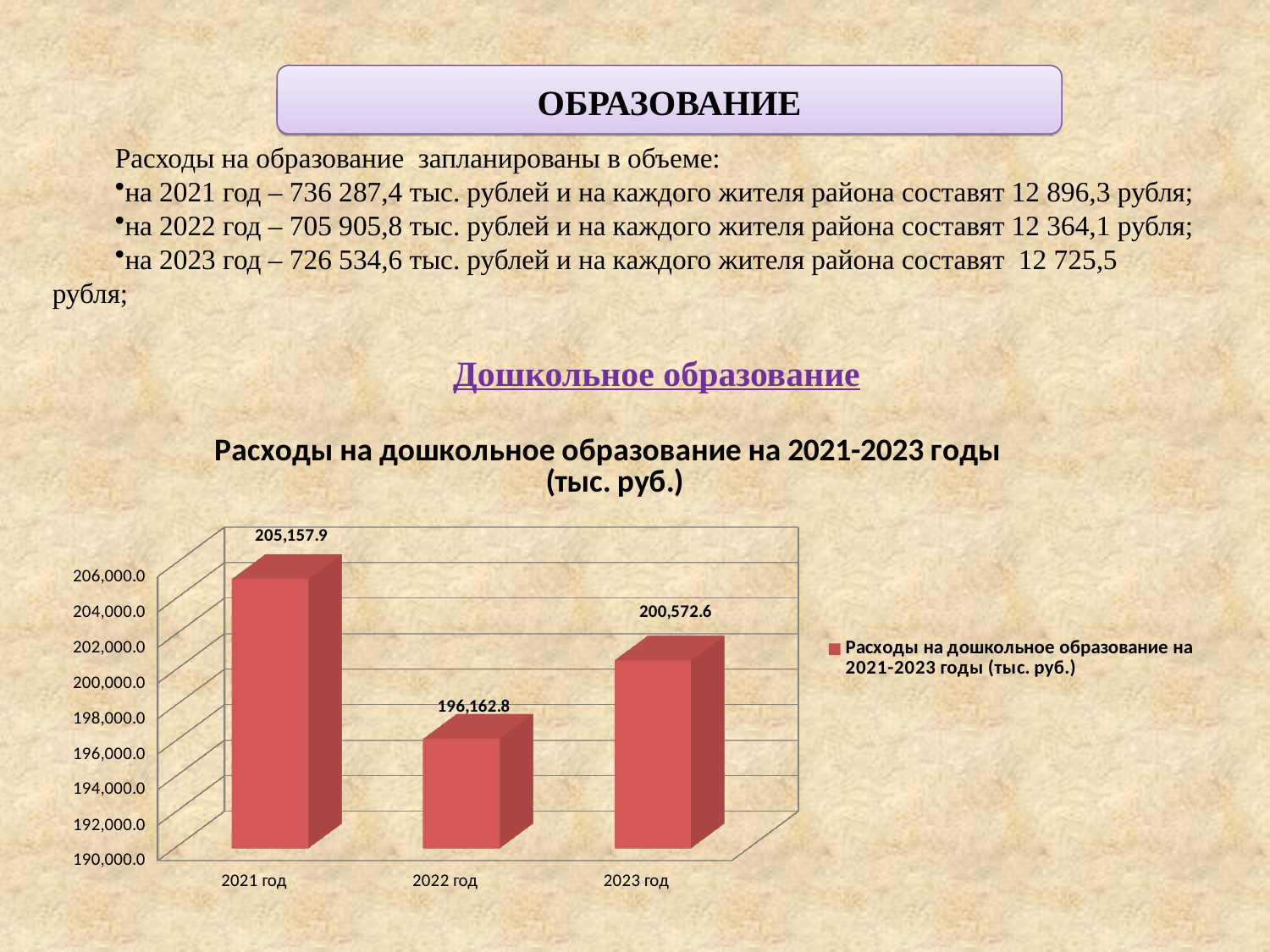

ОБРАЗОВАНИЕ

Расходы на образование  запланированы в объеме:
на 2021 год – 736 287,4 тыс. рублей и на каждого жителя района составят 12 896,3 рубля;
на 2022 год – 705 905,8 тыс. рублей и на каждого жителя района составят 12 364,1 рубля;
на 2023 год – 726 534,6 тыс. рублей и на каждого жителя района составят  12 725,5 рубля;

Дошкольное образование

[unsupported chart]